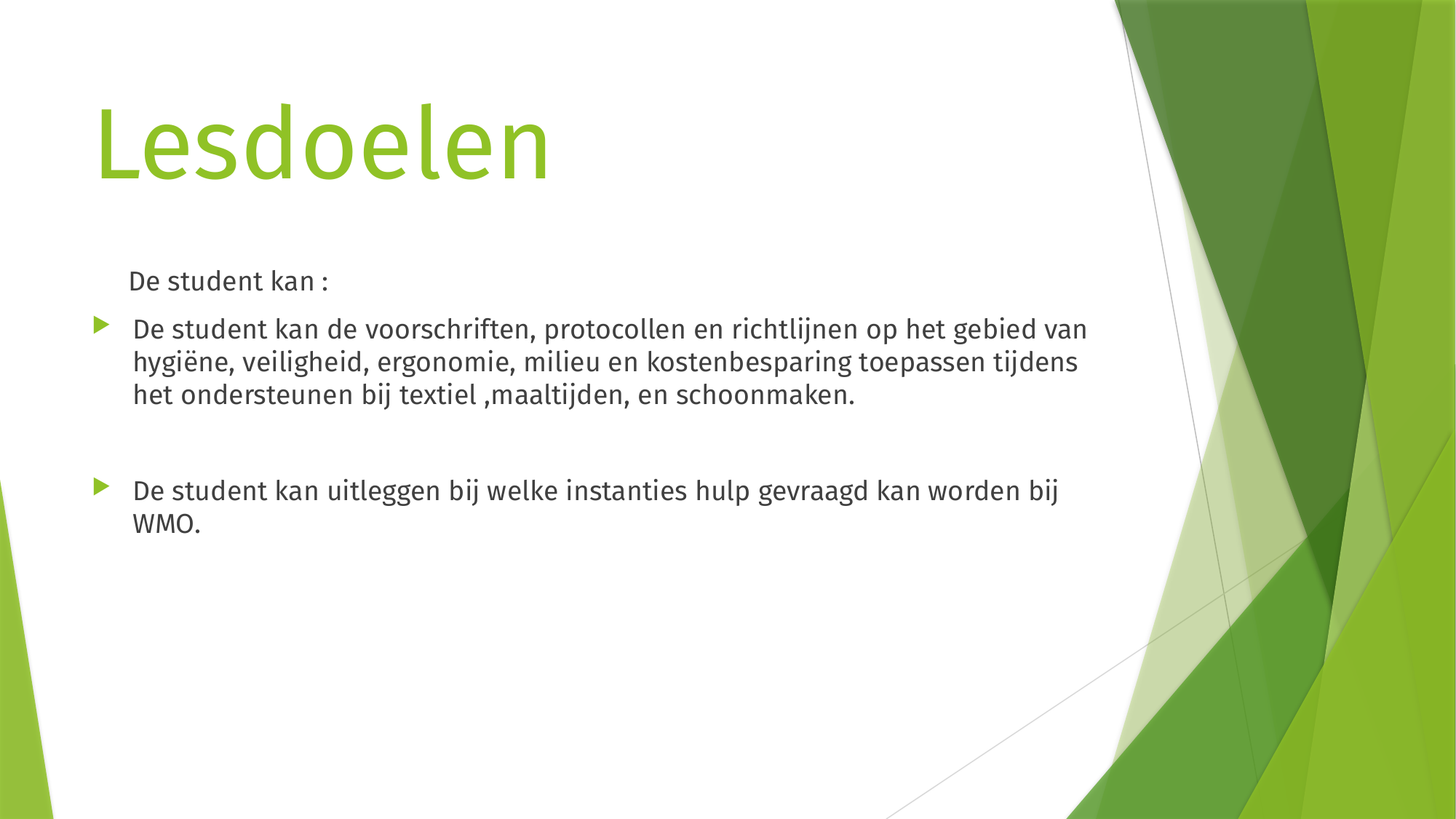

# Lesdoelen
     De student kan :
De student kan de voorschriften, protocollen en richtlijnen op het gebied van hygiëne, veiligheid, ergonomie, milieu en kostenbesparing toepassen tijdens het ondersteunen bij textiel ,maaltijden, en schoonmaken.

De student kan uitleggen bij welke instanties hulp gevraagd kan worden bij WMO.